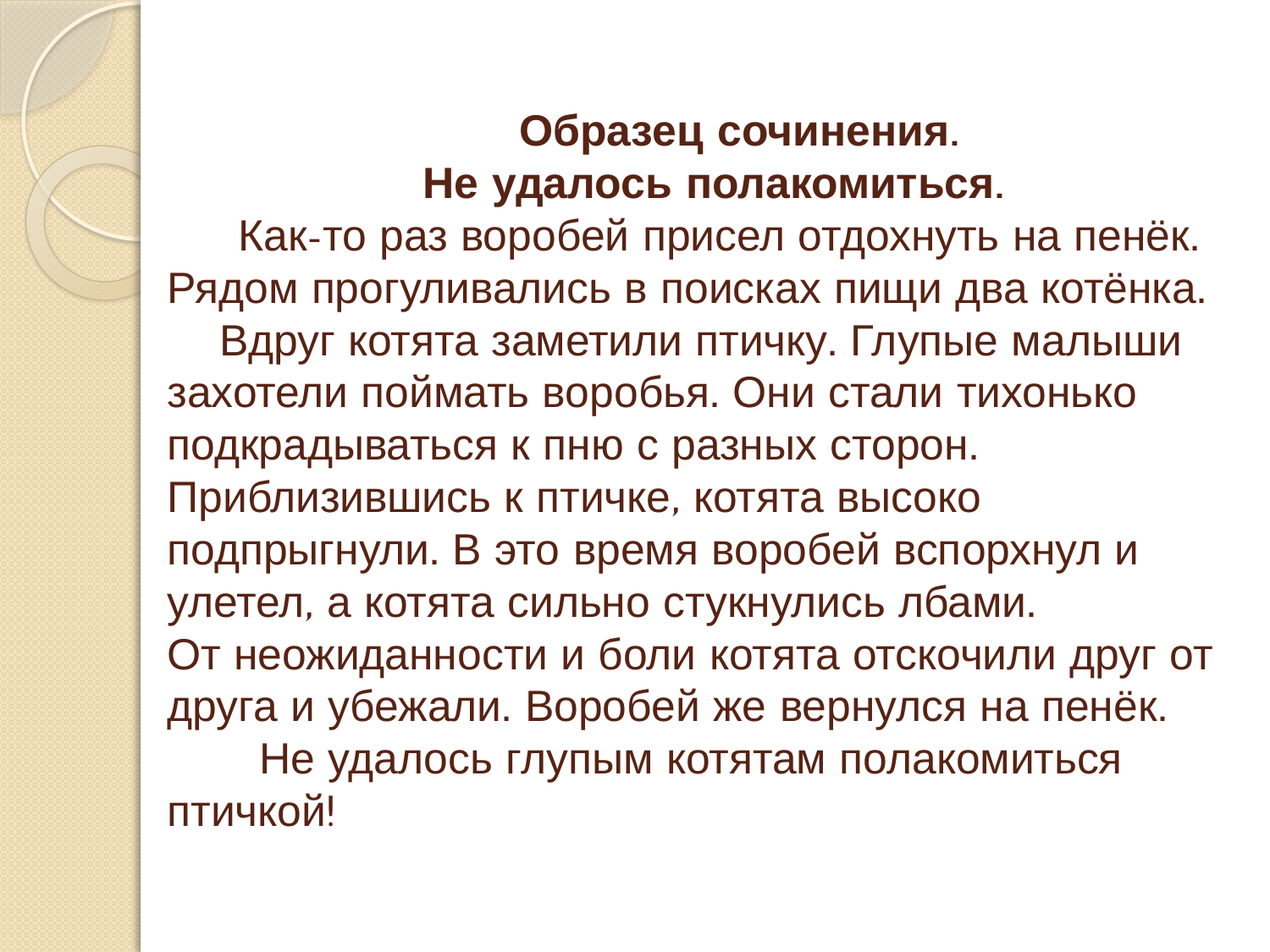

# Образец сочинения. Не удалось полакомиться. Как-то раз воробей присел отдохнуть на пенёк. Рядом прогуливались в поисках пищи два котёнка. Вдруг котята заметили птичку. Глупые малыши захотели поймать воробья. Они стали тихонько подкрадываться к пню с разных сторон. Приблизившись к птичке, котята высоко подпрыгнули. В это время воробей вспорхнул и улетел, а котята сильно стукнулись лбами. От неожиданности и боли котята отскочили друг от друга и убежали. Воробей же вернулся на пенёк. Не удалось глупым котятам полакомиться птичкой!